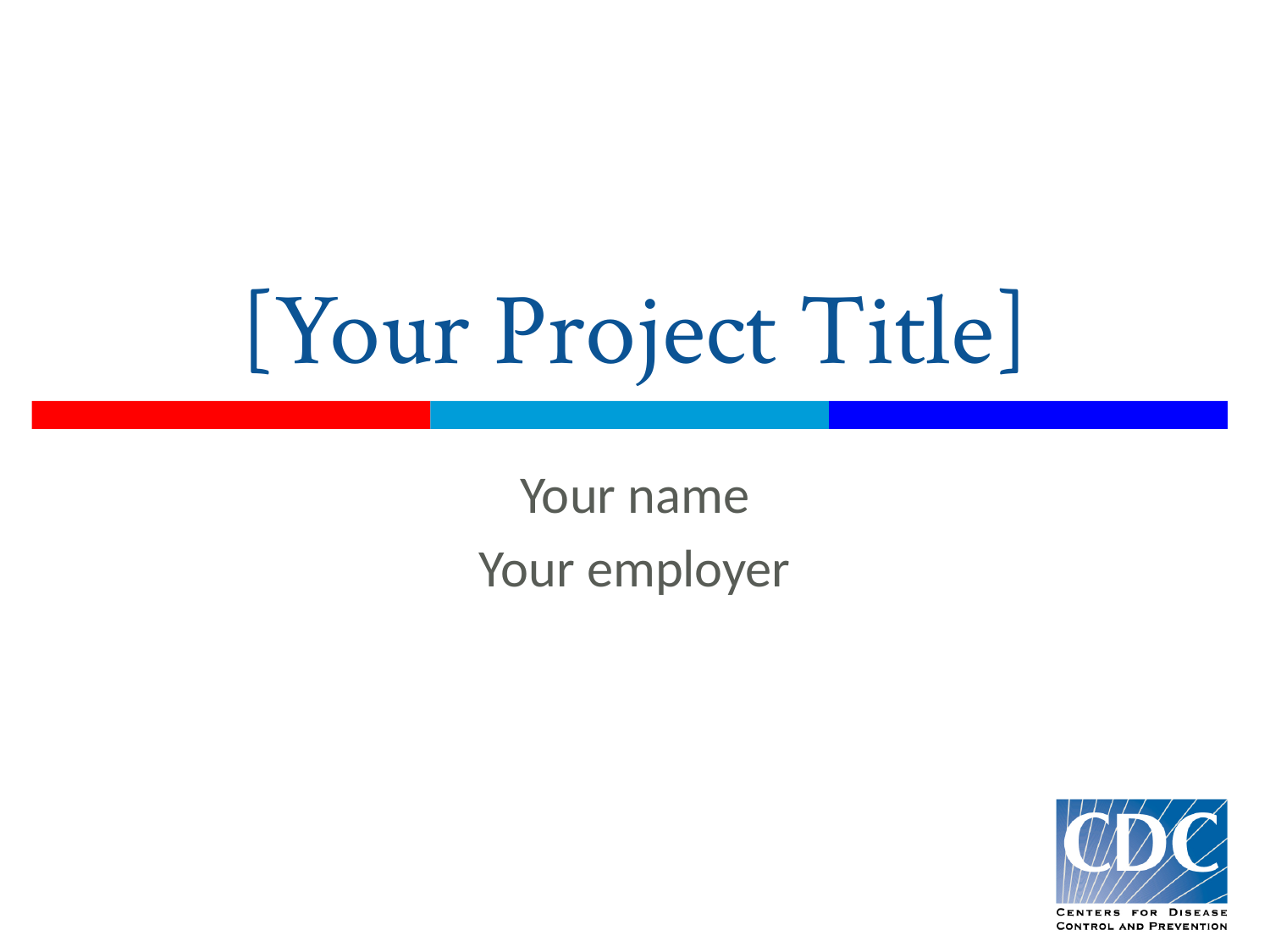

# [Your Project Title]
Your name
Your employer